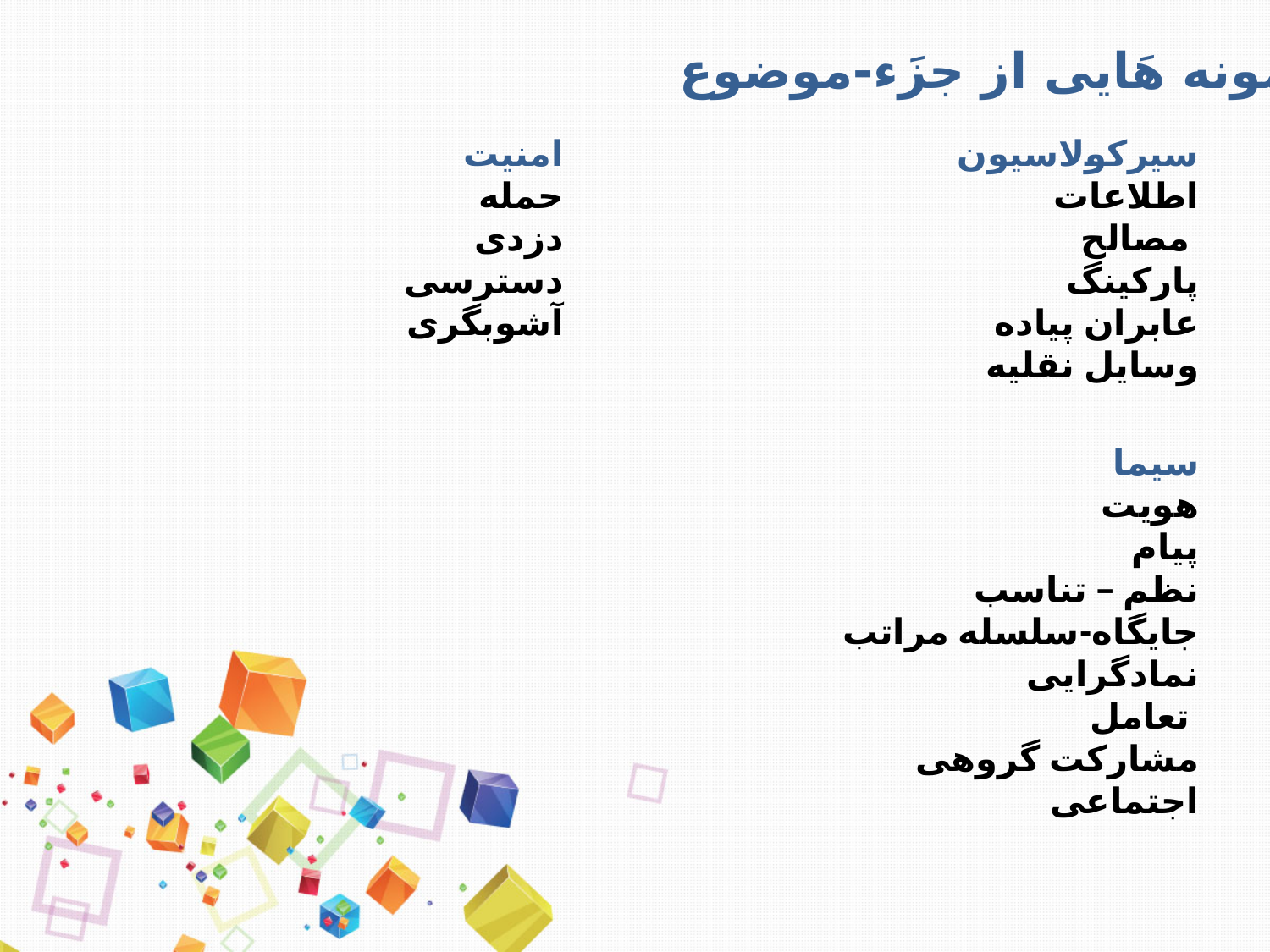

نمونه هَایی از جزَء-موضوع:
امنیت
حمله
دزدی
دسترسی
آشوبگری
سیرکولاسیون
اطلاعات
مصالح
پارکینگ
عابران پیاده
وسایل نقلیه
سیما
هویت
پیام
نظم – تناسب
جایگاه-سلسله مراتب
نمادگرایی
تعامل
مشارکت گروهی
اجتماعی